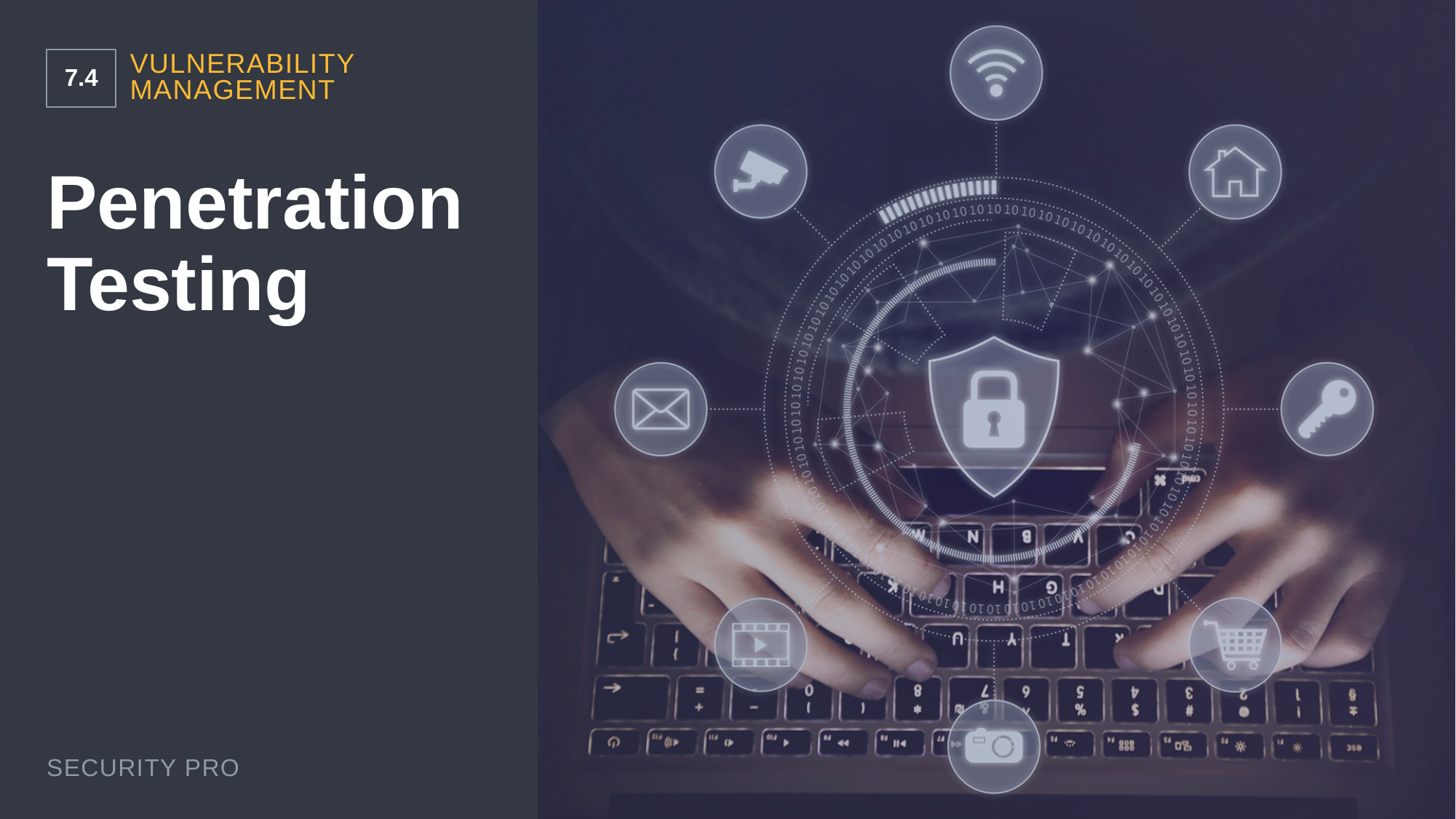

7.4
Vulnerability Management
# Penetration Testing
Security Pro